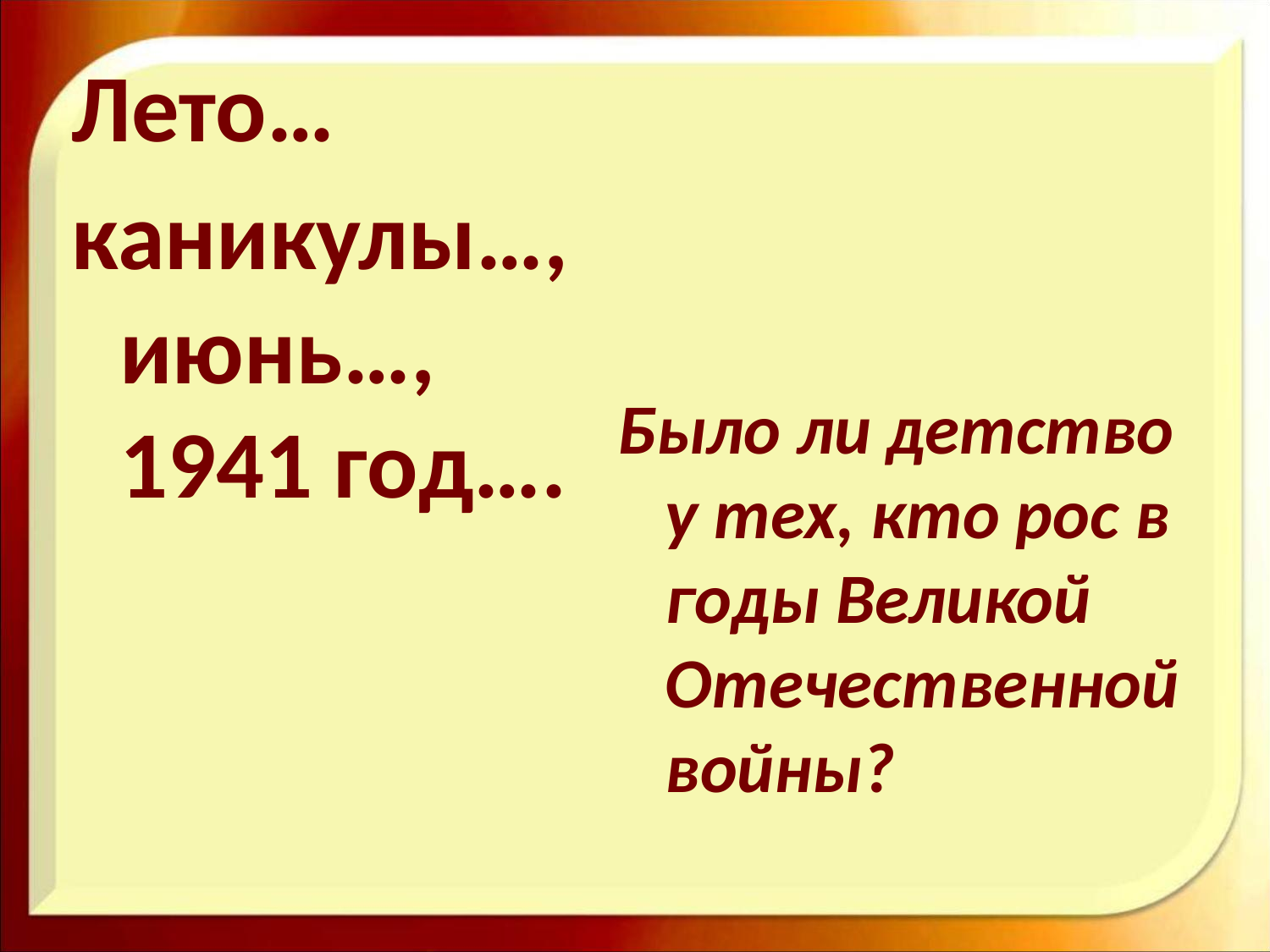

Лето…
каникулы…, июнь…, 1941 год….

#
Было ли детство у тех, кто рос в годы Великой Отечественной войны?